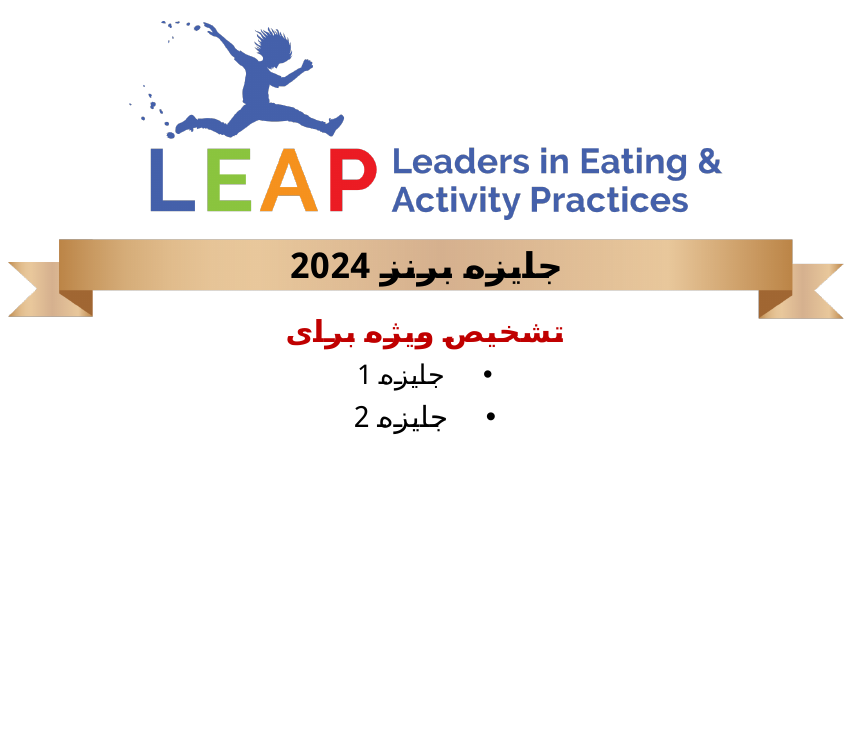

# جایزه برنز 2024
تشخیص ویژه برای
جایزه 1
جایزه 2